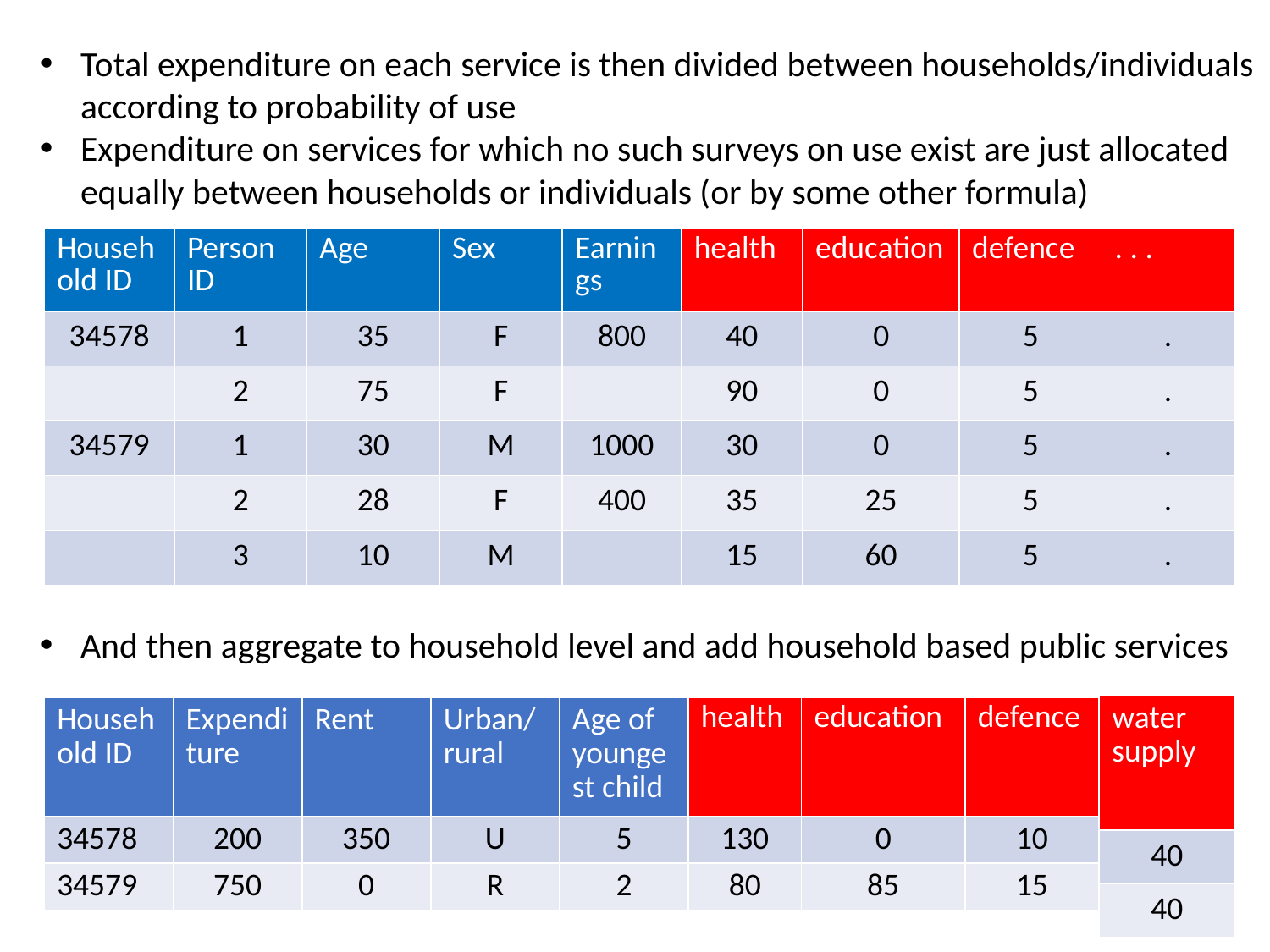

Total expenditure on each service is then divided between households/individuals according to probability of use
Expenditure on services for which no such surveys on use exist are just allocated equally between households or individuals (or by some other formula)
| Household ID | Person ID | Age | Sex | Earnings | health | education | defence | . . . |
| --- | --- | --- | --- | --- | --- | --- | --- | --- |
| 34578 | 1 | 35 | F | 800 | 40 | 0 | 5 | . |
|  | 2 | 75 | F |  | 90 | 0 | 5 | . |
| 34579 | 1 | 30 | M | 1000 | 30 | 0 | 5 | . |
|  | 2 | 28 | F | 400 | 35 | 25 | 5 | . |
|  | 3 | 10 | M |  | 15 | 60 | 5 | . |

And then aggregate to household level and add household based public services
| water supply |
| --- |
| 40 |
| 40 |
| Household ID | Expenditure | Rent | Urban/rural | Age of youngest child | health | education | defence |
| --- | --- | --- | --- | --- | --- | --- | --- |
| 34578 | 200 | 350 | U | 5 | 130 | 0 | 10 |
| 34579 | 750 | 0 | R | 2 | 80 | 85 | 15 |